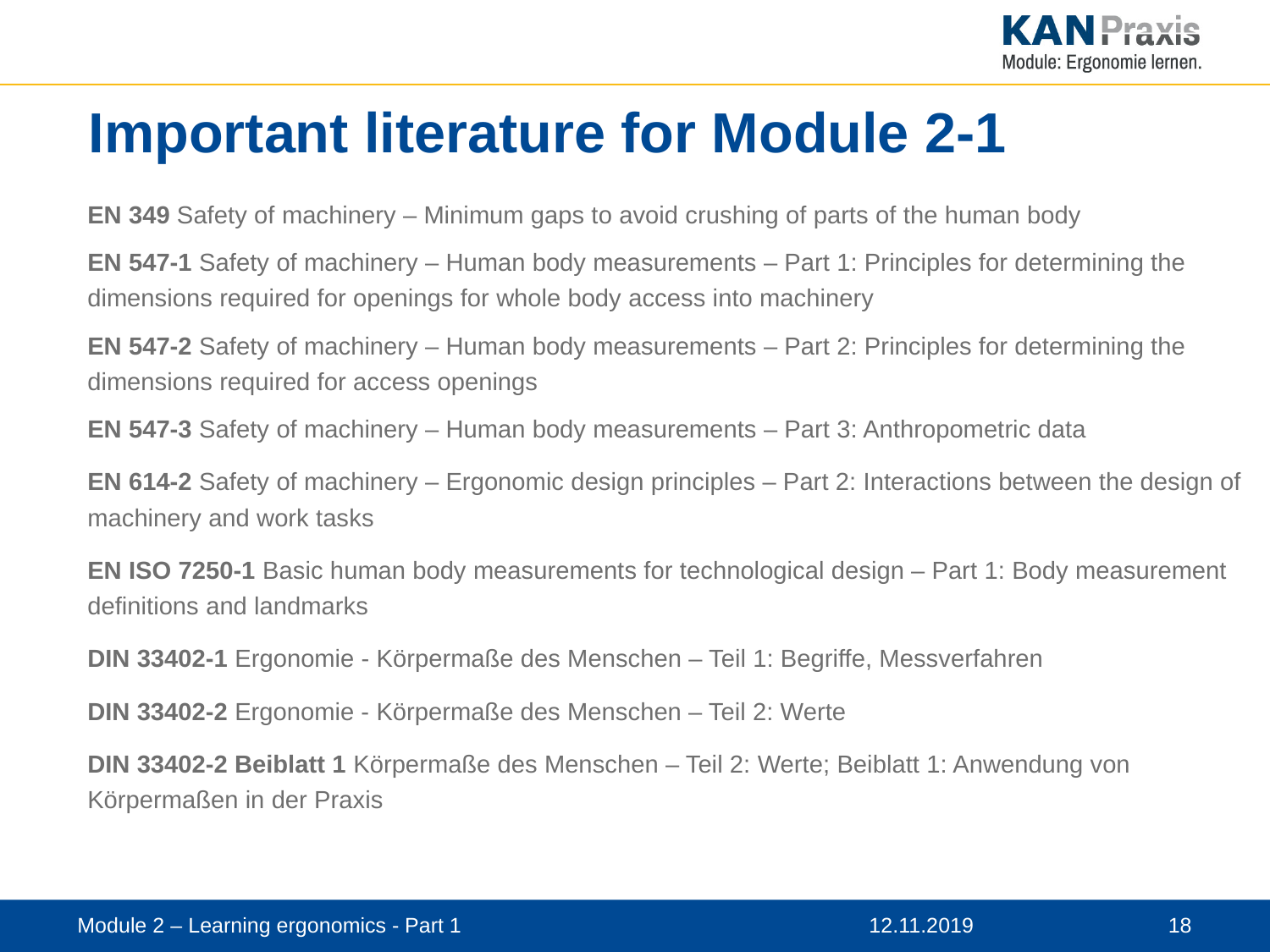

# Important literature for Module 2-1
EN 349 Safety of machinery – Minimum gaps to avoid crushing of parts of the human body
EN 547-1 Safety of machinery – Human body measurements – Part 1: Principles for determining the dimensions required for openings for whole body access into machinery
EN 547-2 Safety of machinery – Human body measurements – Part 2: Principles for determining the dimensions required for access openings
EN 547-3 Safety of machinery – Human body measurements – Part 3: Anthropometric data
EN 614-2 Safety of machinery – Ergonomic design principles – Part 2: Interactions between the design of machinery and work tasks
EN ISO 7250-1 Basic human body measurements for technological design – Part 1: Body measurement definitions and landmarks
DIN 33402-1 Ergonomie - Körpermaße des Menschen – Teil 1: Begriffe, Messverfahren
DIN 33402-2 Ergonomie - Körpermaße des Menschen – Teil 2: Werte
DIN 33402-2 Beiblatt 1 Körpermaße des Menschen – Teil 2: Werte; Beiblatt 1: Anwendung von Körpermaßen in der Praxis

Module 2 – Learning ergonomics - Part 1
12.11.2019
 18